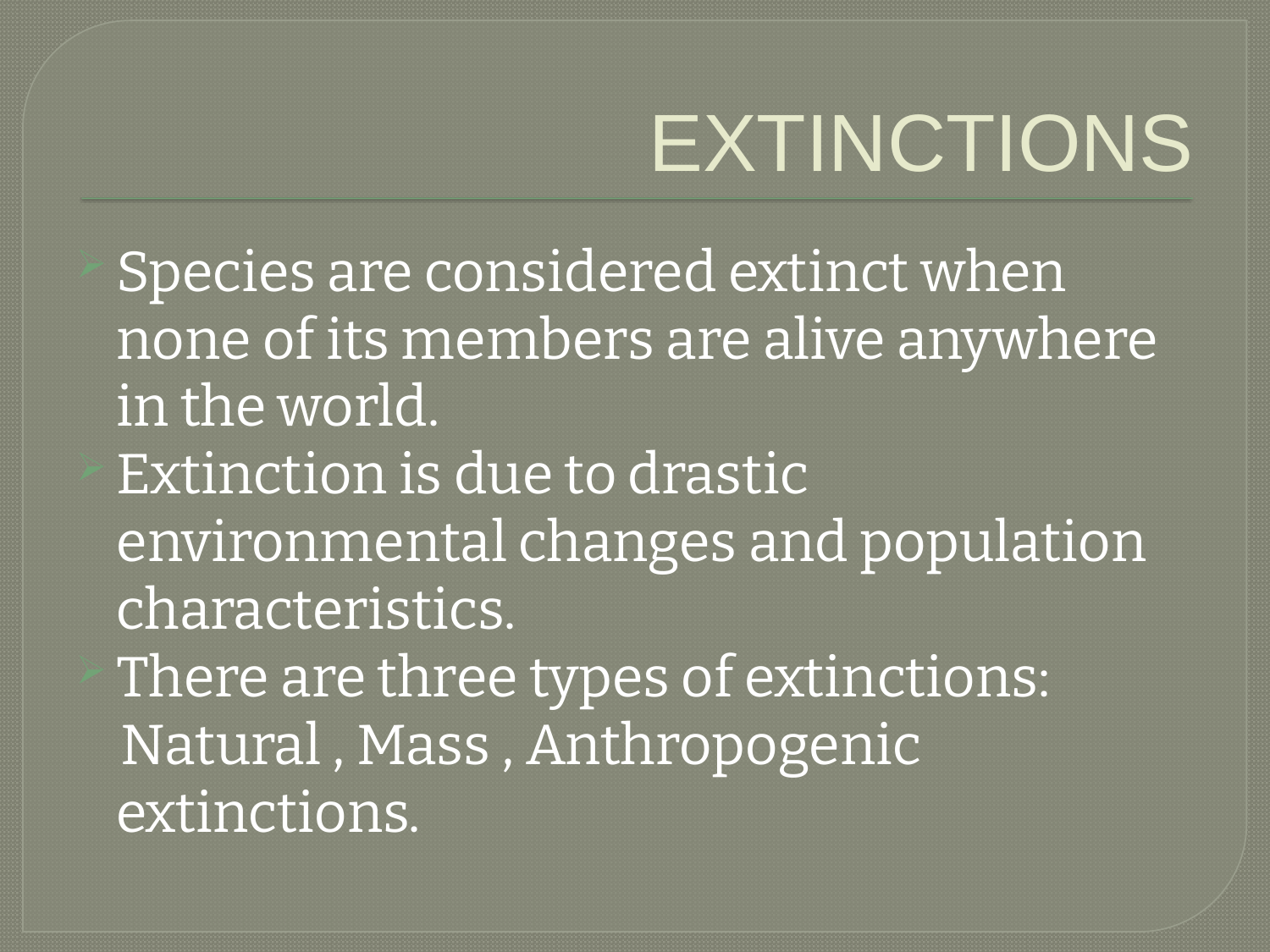

# EXTINCTIONS
Species are considered extinct when none of its members are alive anywhere in the world.
Extinction is due to drastic environmental changes and population characteristics.
There are three types of extinctions:
    Natural , Mass , Anthropogenic extinctions.